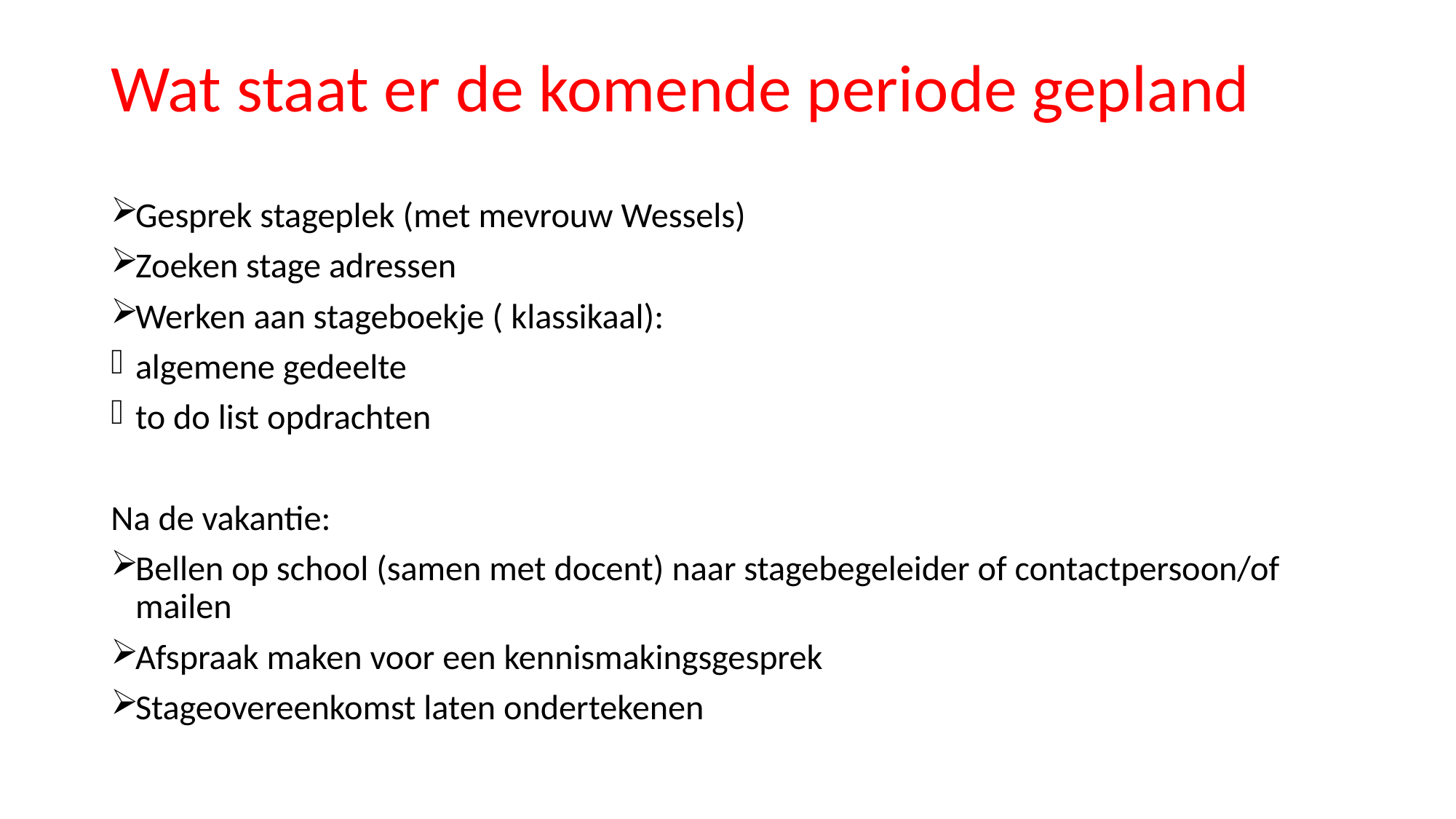

# Wat staat er de komende periode gepland

Gesprek stageplek (met mevrouw Wessels)
Zoeken stage adressen
Werken aan stageboekje ( klassikaal):
algemene gedeelte
to do list opdrachten

Na de vakantie:
Bellen op school (samen met docent) naar stagebegeleider of contactpersoon/of mailen
Afspraak maken voor een kennismakingsgesprek
Stageovereenkomst laten ondertekenen